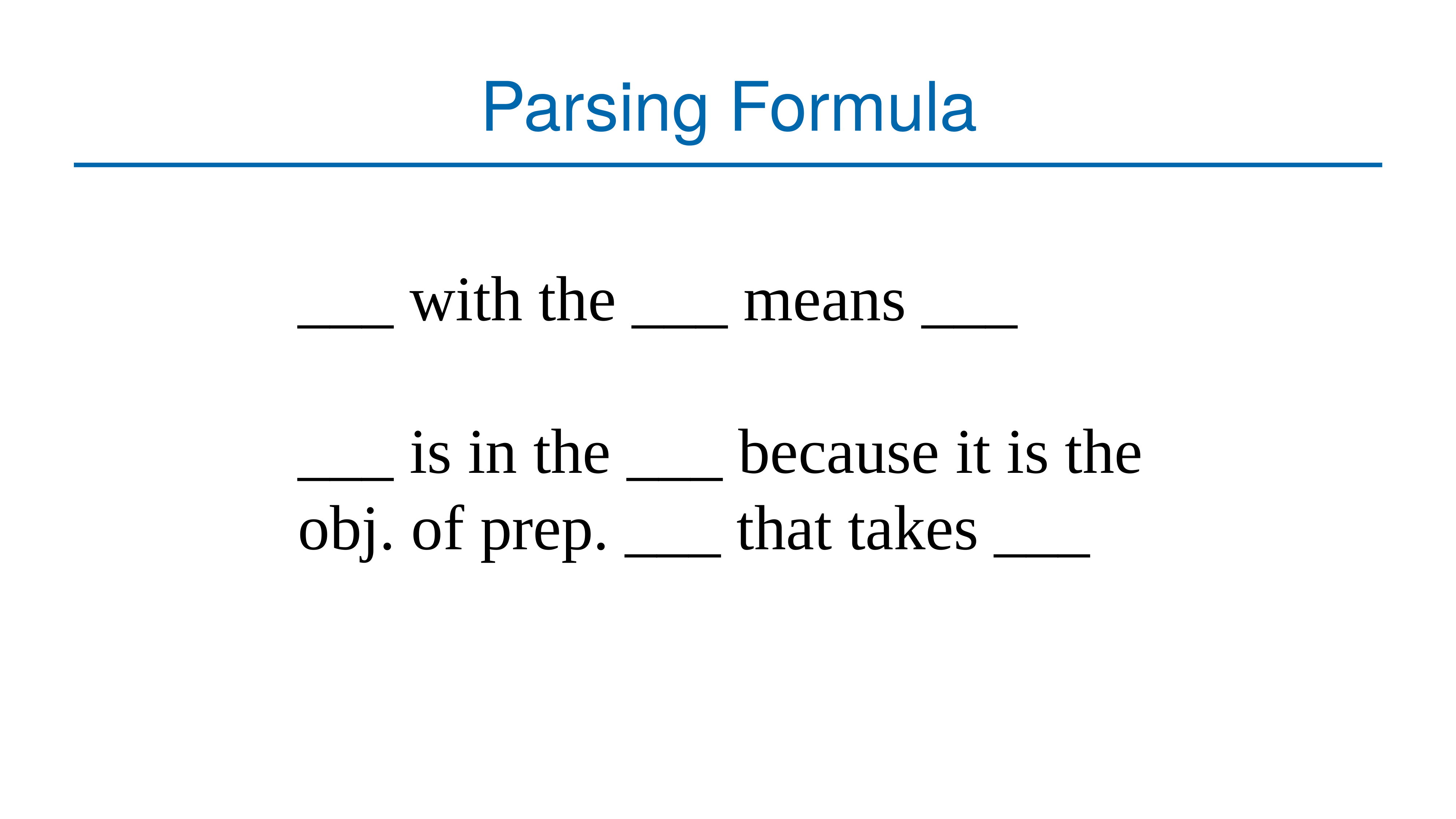

# Parsing Formula
___ with the ___ means ___
___ is in the ___ because it is the
obj. of prep. ___ that takes ___